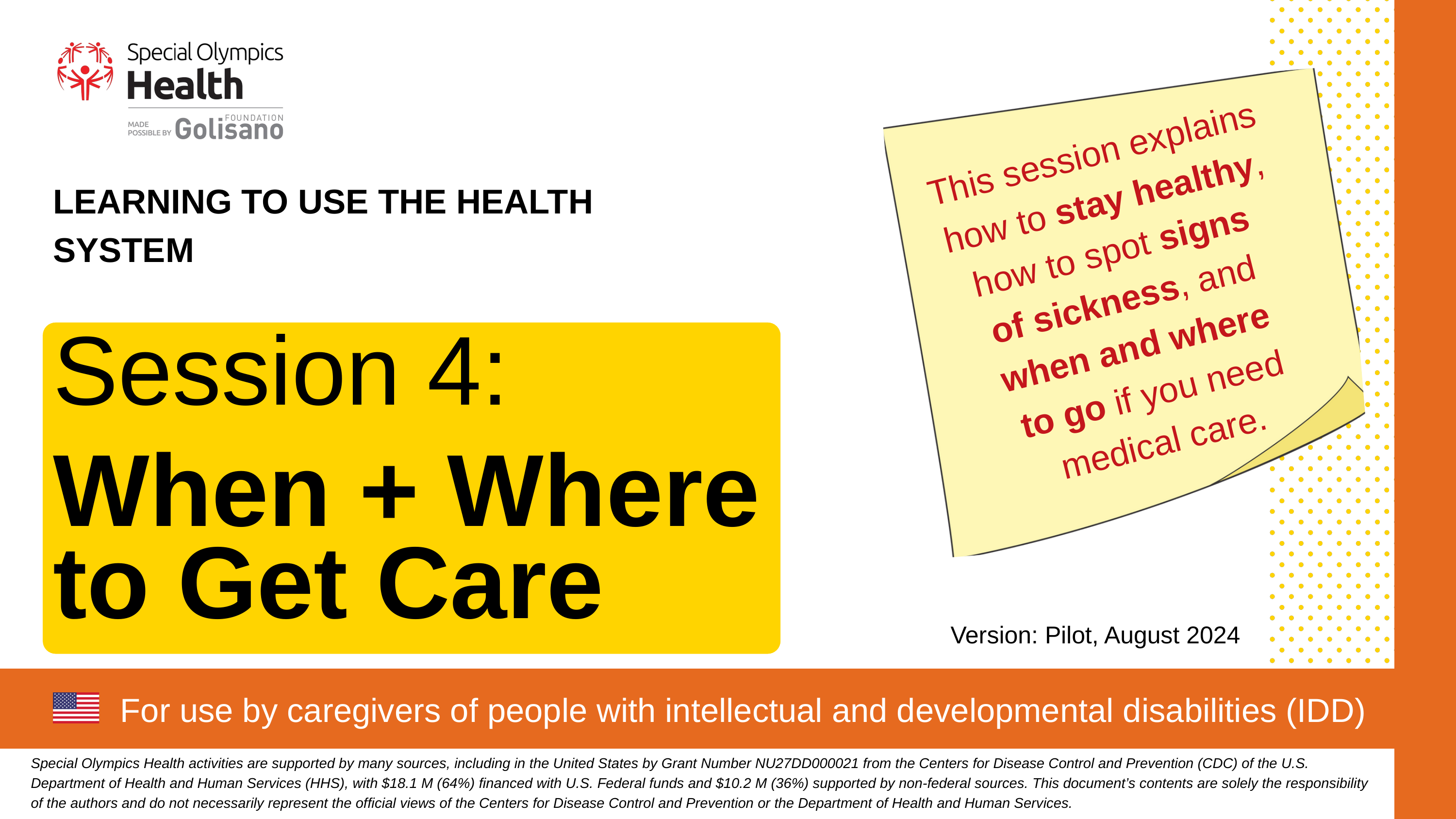

This session explains how to stay healthy, how to spot signs
of sickness, and
when and where
to go if you need medical care.
LEARNING TO USE THE HEALTH SYSTEM

Session 4:

When + Where
to Get Care

Version: Pilot, August 2024

For use by caregivers of people with intellectual and developmental disabilities (IDD)

Special Olympics Health activities are supported by many sources, including in the United States by Grant Number NU27DD000021 from the Centers for Disease Control and Prevention (CDC) of the U.S. Department of Health and Human Services (HHS), with $18.1 M (64%) financed with U.S. Federal funds and $10.2 M (36%) supported by non-federal sources. This document’s contents are solely the responsibility of the authors and do not necessarily represent the official views of the Centers for Disease Control and Prevention or the Department of Health and Human Services.